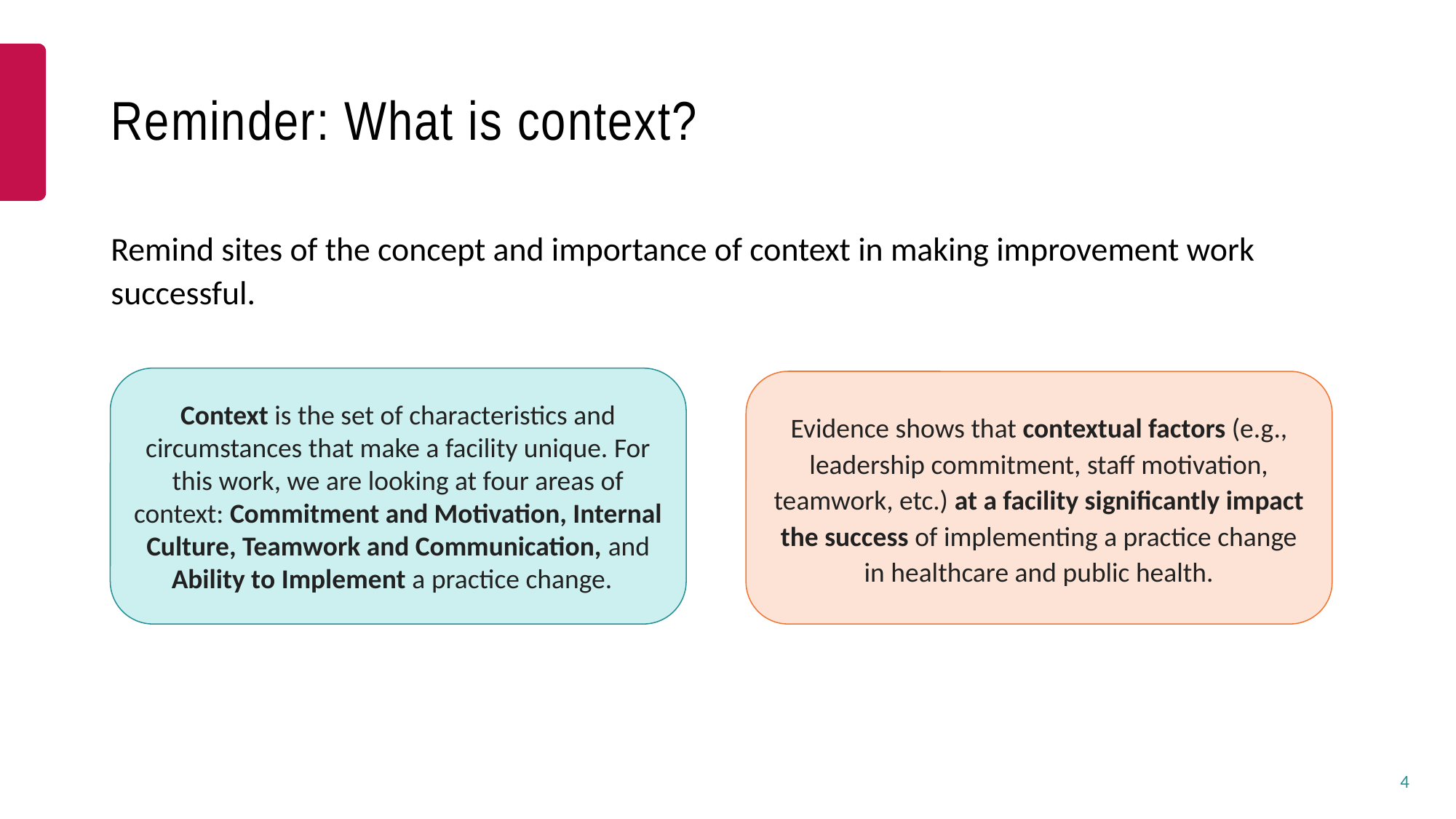

# Reminder: What is context?
Remind sites of the concept and importance of context in making improvement work successful.
Context is the set of characteristics and circumstances that make a facility unique. For this work, we are looking at four areas of context: Commitment and Motivation, Internal Culture, Teamwork and Communication, and Ability to Implement a practice change.
Evidence shows that contextual factors (e.g., leadership commitment, staff motivation, teamwork, etc.) at a facility significantly impact the success of implementing a practice change in healthcare and public health.
4